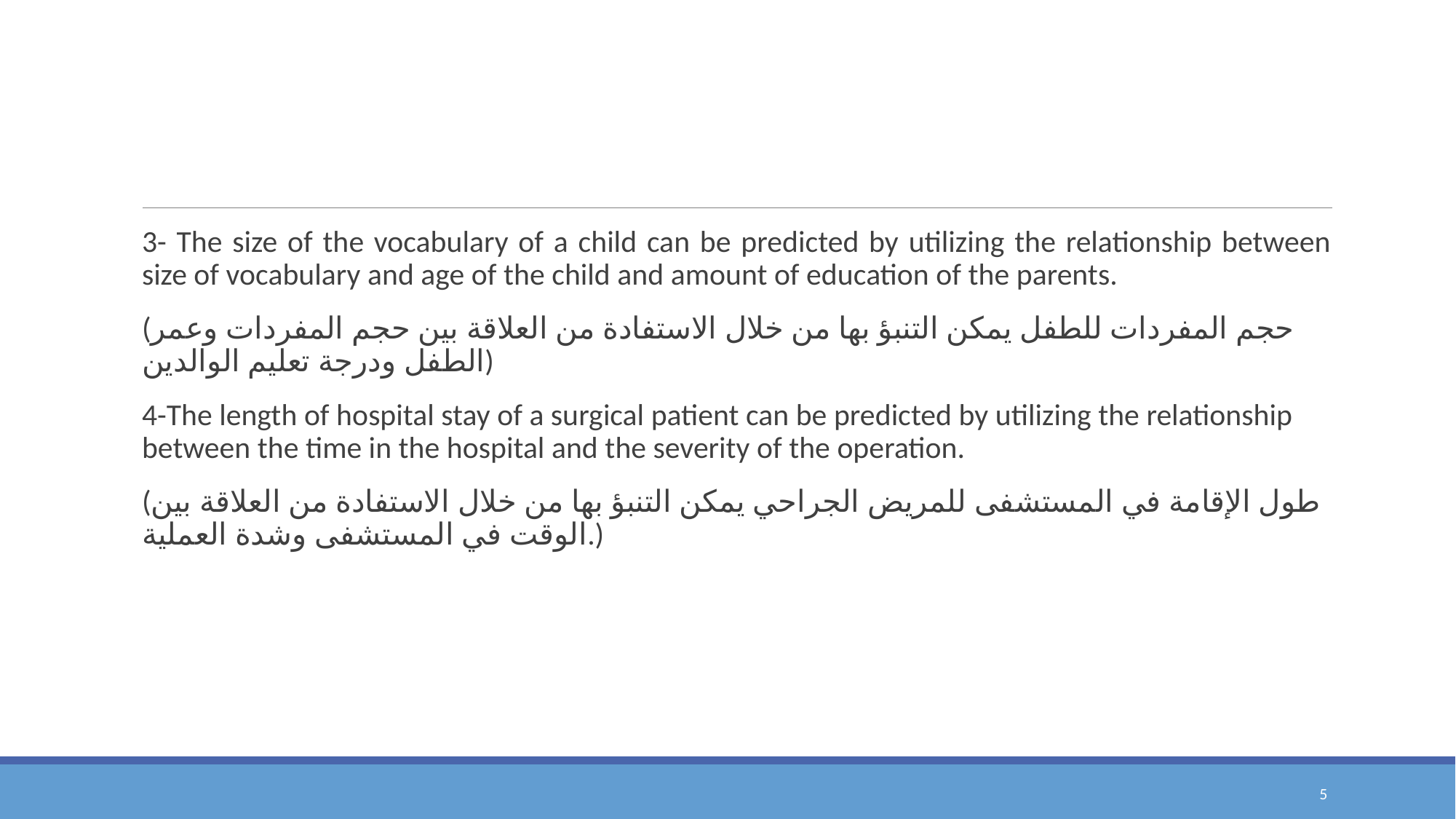

3- The size of the vocabulary of a child can be predicted by utilizing the relationship between size of vocabulary and age of the child and amount of education of the parents.
(حجم المفردات للطفل يمكن التنبؤ بها من خلال الاستفادة من العلاقة بين حجم المفردات وعمر الطفل ودرجة تعليم الوالدين)
4-The length of hospital stay of a surgical patient can be predicted by utilizing the relationship between the time in the hospital and the severity of the operation.
(طول الإقامة في المستشفى للمريض الجراحي يمكن التنبؤ بها من خلال الاستفادة من العلاقة بين الوقت في المستشفى وشدة العملية.)
5